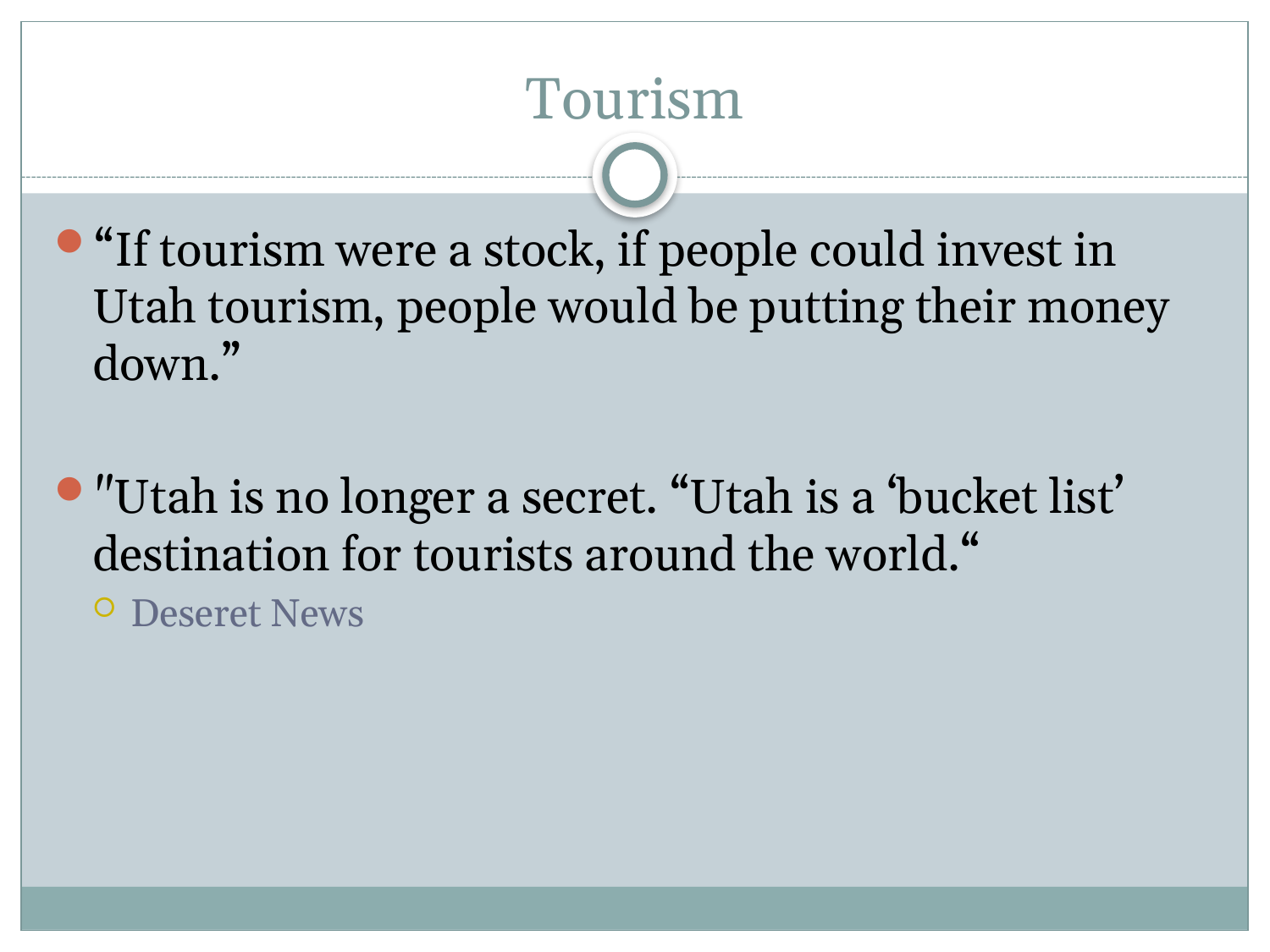

# Tourism
“If tourism were a stock, if people could invest in Utah tourism, people would be putting their money down.”

"Utah is no longer a secret. “Utah is a ‘bucket list’ destination for tourists around the world.“
Deseret News